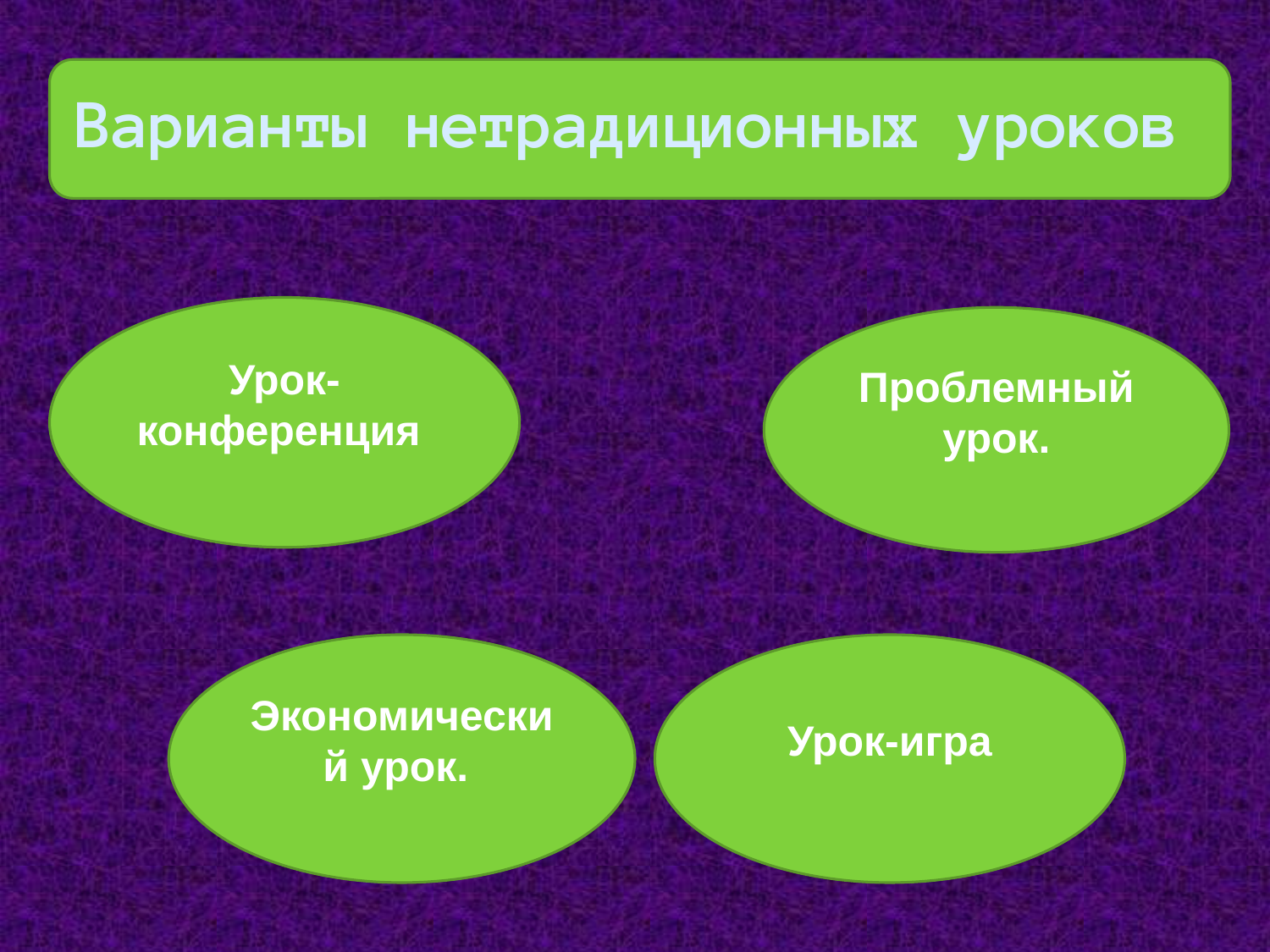

# Варианты нетрадиционных уроков

Урок-конференция

Проблемный урок.

Экономический урок.

Урок-игра